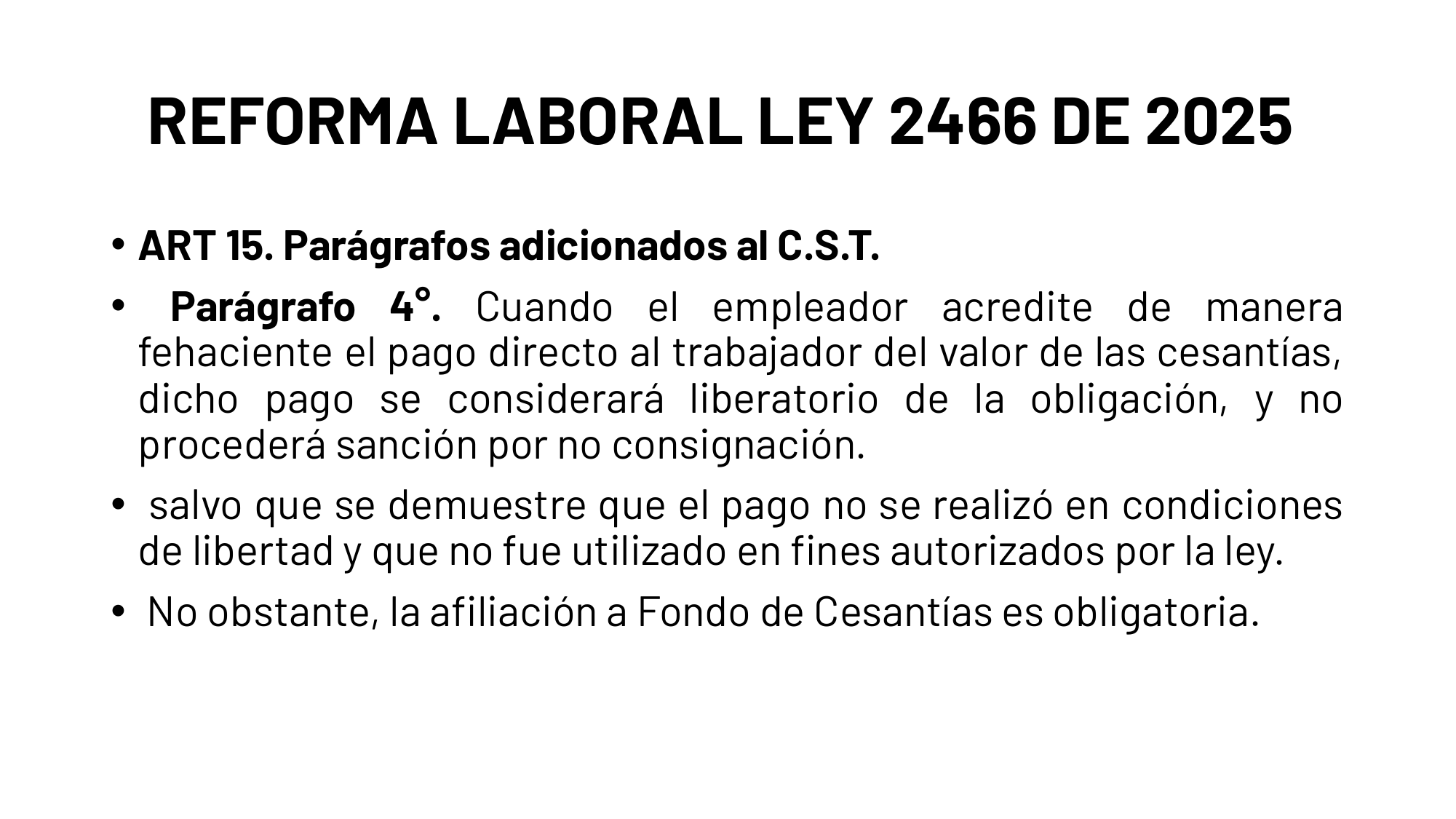

# REFORMA LABORAL LEY 2466 DE 2025
ART 15. Parágrafos adicionados al C.S.T.
 Parágrafo 4°. Cuando el empleador acredite de manera fehaciente el pago directo al trabajador del valor de las cesantías, dicho pago se considerará liberatorio de la obligación, y no procederá sanción por no consignación.
 salvo que se demuestre que el pago no se realizó en condiciones de libertad y que no fue utilizado en fines autorizados por la ley.
 No obstante, la afiliación a Fondo de Cesantías es obligatoria.